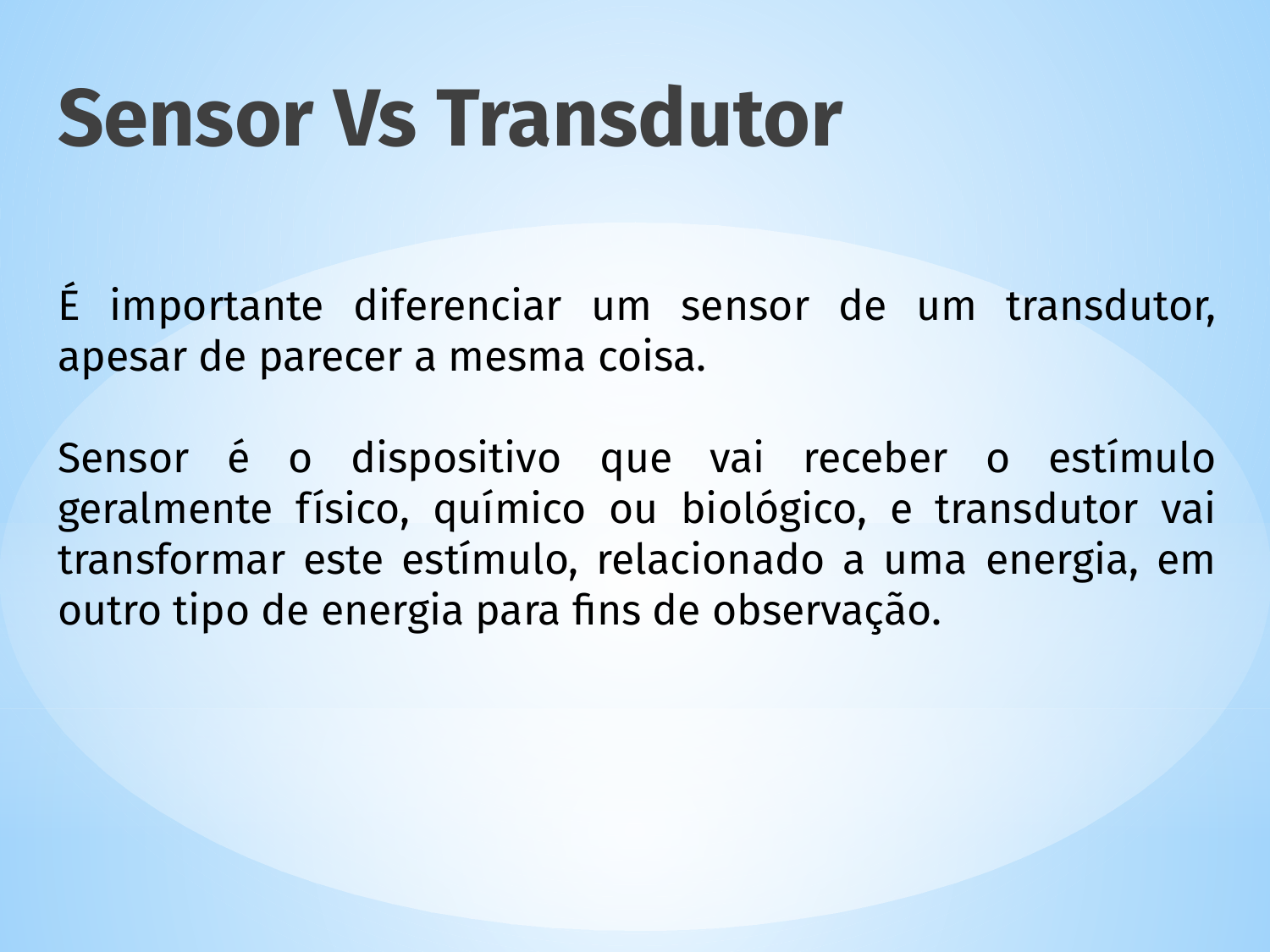

Sensor Vs Transdutor
É importante diferenciar um sensor de um transdutor, apesar de parecer a mesma coisa.

Sensor é o dispositivo que vai receber o estímulo geralmente físico, químico ou biológico, e transdutor vai transformar este estímulo, relacionado a uma energia, em outro tipo de energia para fins de observação.